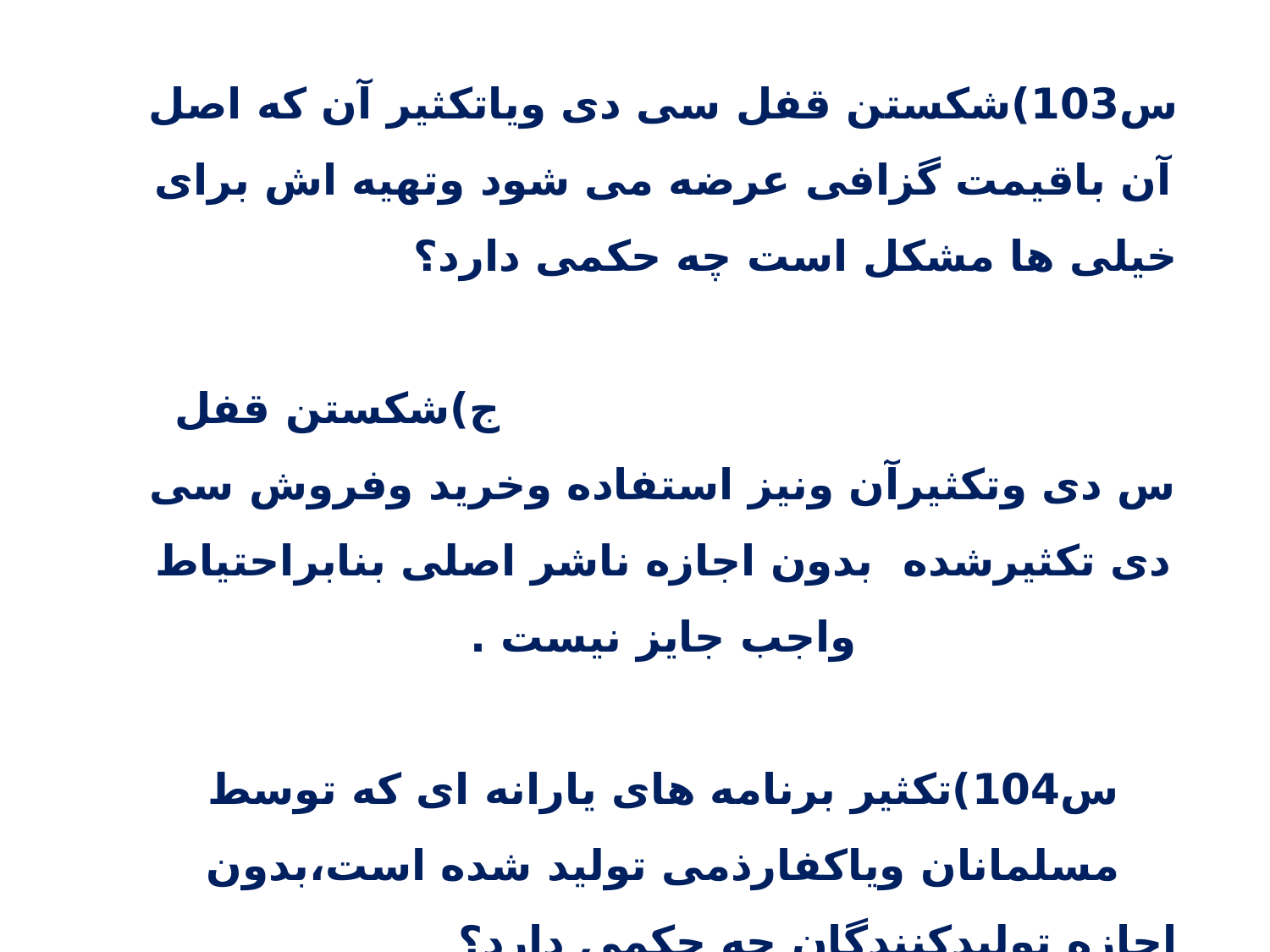

س103)شکستن قفل سی دی ویاتکثیر آن که اصل آن باقیمت گزافی عرضه می شود وتهیه اش برای خیلی ها مشکل است چه حکمی دارد؟                                                                                                                                     ج)شکستن قفل س دی وتکثیرآن ونیز استفاده وخرید وفروش سی دی تکثیرشده  بدون اجازه ناشر اصلی بنابراحتیاط واجب جایز نیست .

س104)تکثیر برنامه های یارانه ای که توسط مسلمانان ویاکفارذمی تولید شده است،بدون اجازه تولیدکنندگان چه حکمی دارد؟                                                                                                                                                 ج)آنچه درداخل کشور تولید می شود ،بنابراحتیاط باید حقوق صاحبان آن باکسب اجازه آنان رعایت گردد وآنچه مربوط به خارج از کشوراست تابع قرارداد باآن کشور می باشد.